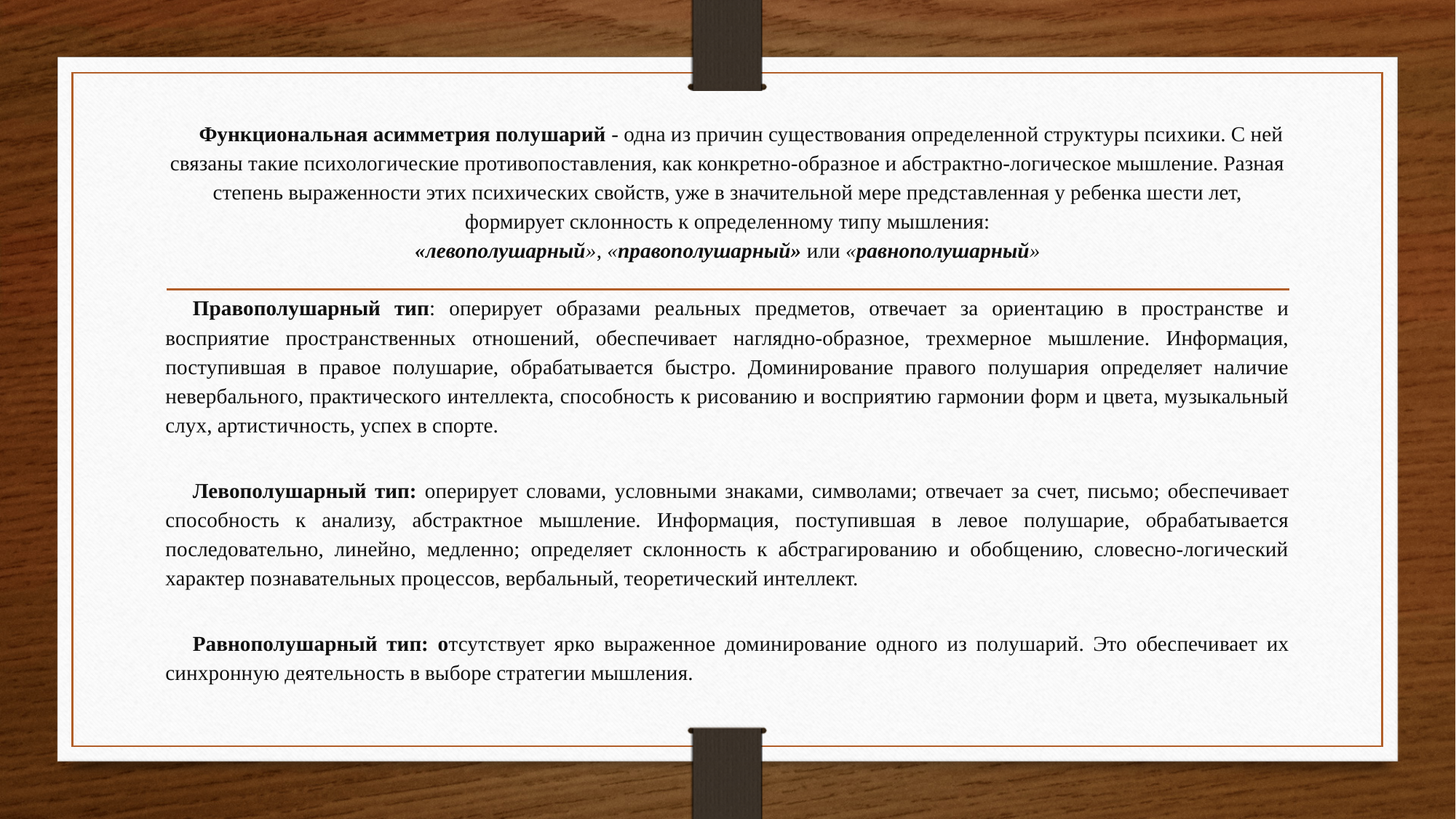

# Функциональная асимметрия полушарий - одна из причин существования определенной структуры психики. С ней связаны такие психологические противопоставления, как конкретно-образное и абстрактно-логическое мышление. Разная степень выраженности этих психических свойств, уже в значительной мере представленная у ребенка шести лет, формирует склонность к определенному типу мышления:  «левополушарный», «правополушарный» или «равнополушарный»
Правополушарный тип: оперирует образами реальных предметов, отвечает за ориентацию в пространстве и восприятие пространственных отношений, обеспечивает наглядно-образное, трехмерное мышление. Информация, поступившая в правое полушарие, обрабатывается быстро. Доминирование правого полушария определяет наличие невербального, практического интеллекта, способность к рисованию и восприятию гармонии форм и цвета, музыкальный слух, артистичность, успех в спорте.
Левополушарный тип: оперирует словами, условными знаками, символами; отвечает за счет, письмо; обеспечивает способность к анализу, абстрактное мышление. Информация, поступившая в левое полушарие, обрабатывается последовательно, линейно, медленно; определяет склонность к абстрагированию и обобщению, словесно-логический характер познавательных процессов, вербальный, теоретический интеллект.
Равнополушарный тип: отсутствует ярко выраженное доминирование одного из полушарий. Это обеспечивает их синхронную деятельность в выборе стратегии мышления.